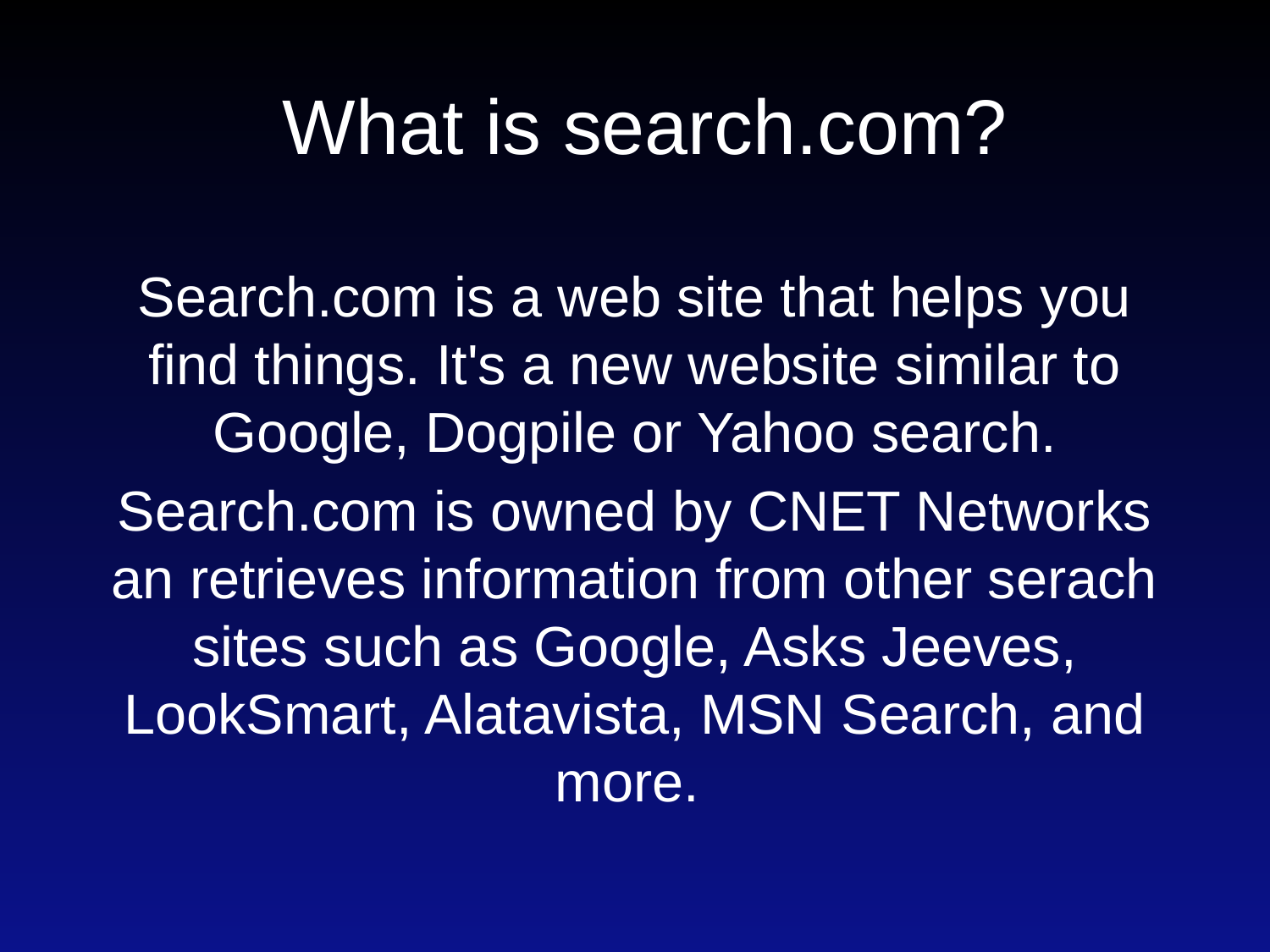

# What is search.com?
Search.com is a web site that helps you find things. It's a new website similar to Google, Dogpile or Yahoo search.
Search.com is owned by CNET Networks an retrieves information from other serach sites such as Google, Asks Jeeves, LookSmart, Alatavista, MSN Search, and more.